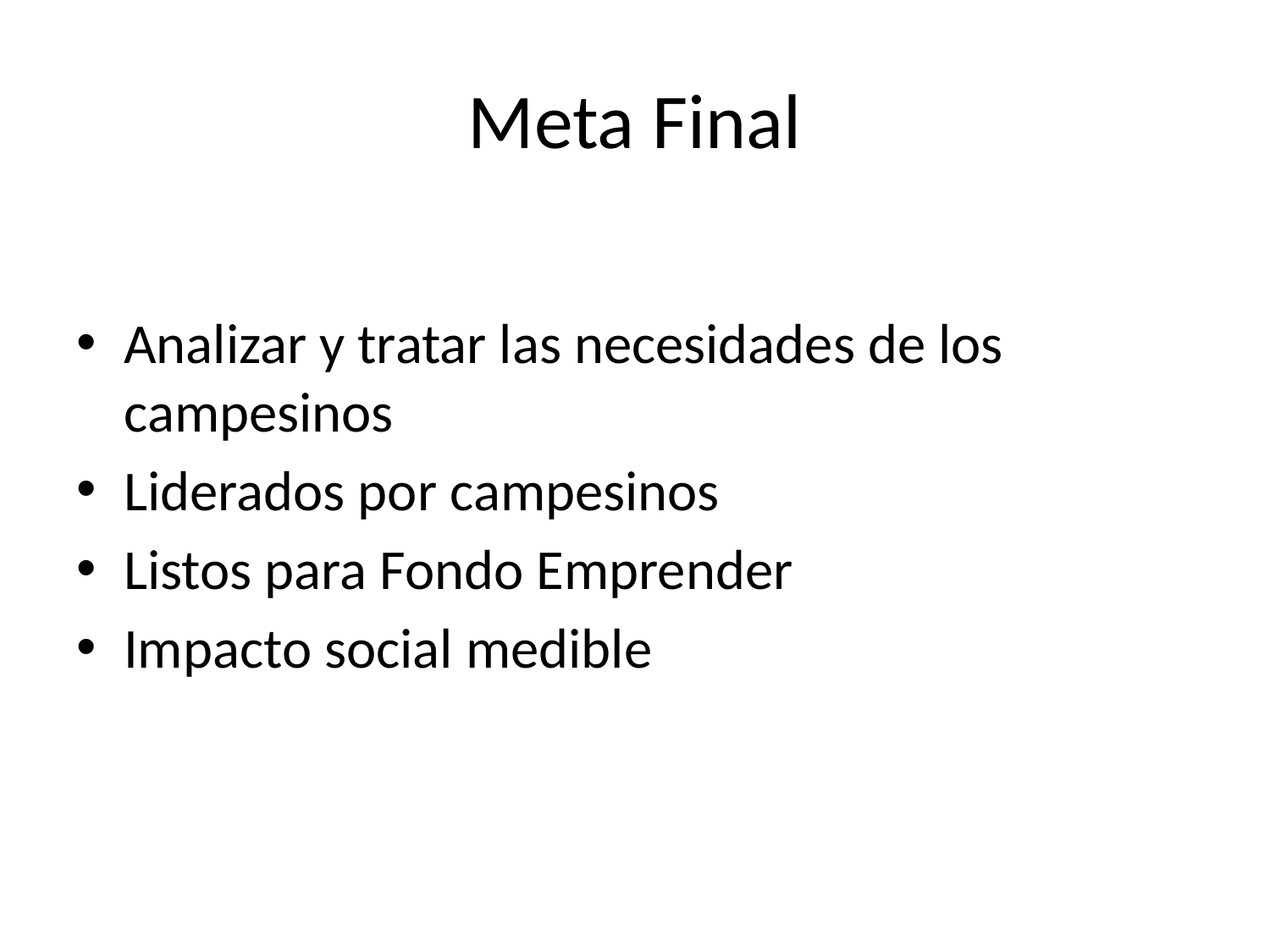

# Meta Final

Analizar y tratar las necesidades de los campesinos
Liderados por campesinos
Listos para Fondo Emprender
Impacto social medible